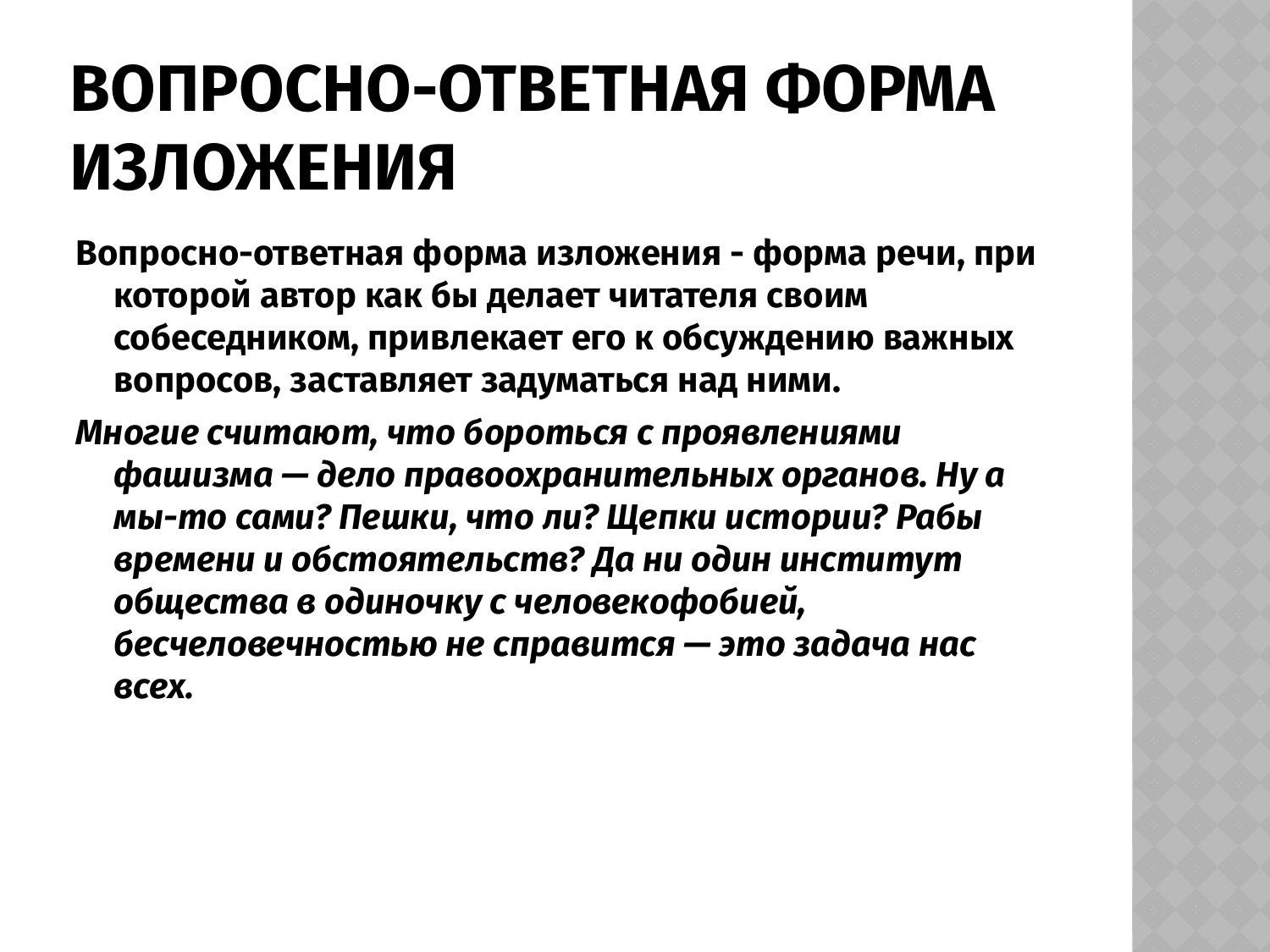

# Вопросно-ответная форма изложения
Вопросно-ответная форма изложения - форма речи, при которой автор как бы делает читателя своим собеседником, привлекает его к обсуждению важных вопросов, заставляет задуматься над ними.
Многие считают, что бороться с проявлениями фашизма — дело правоохранительных органов. Ну а мы-то сами? Пешки, что ли? Щепки истории? Рабы времени и обстоятельств? Да ни один институт общества в одиночку с человекофобией, бесчеловечностью не справится — это задача нас всех.